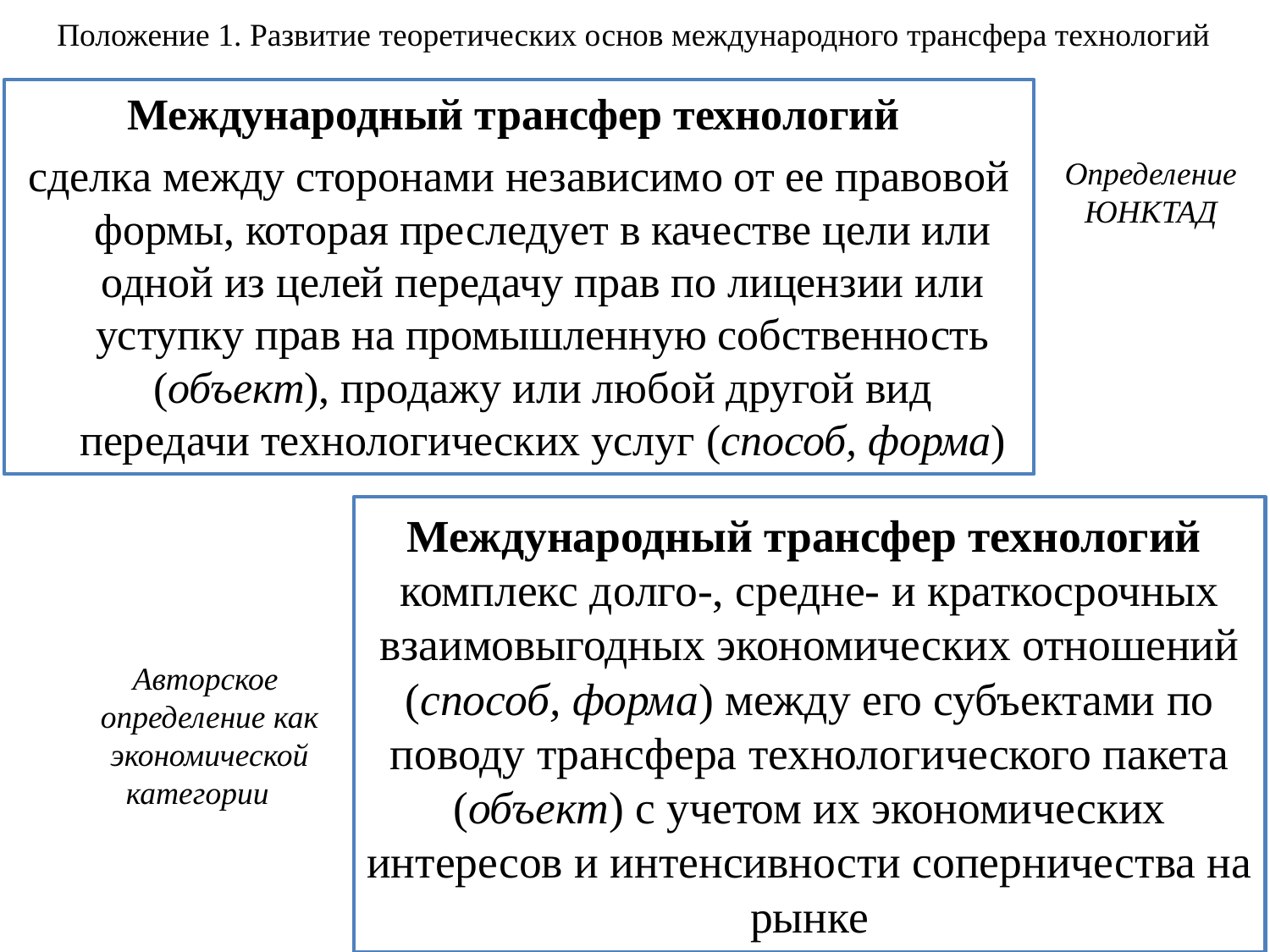

Положение 1. Развитие теоретических основ международного трансфера технологий
Международный трансфер технологий
сделка между сторонами независимо от ее правовой формы, которая преследует в качестве цели или одной из целей передачу прав по лицензии или уступку прав на промышленную собственность (объект), продажу или любой другой вид передачи технологических услуг (способ, форма)
Определение ЮНКТАД
# Международный трансфер технологий  комплекс долго-, средне- и краткосрочных взаимовыгодных экономических отношений (способ, форма) между его субъектами по поводу трансфера технологического пакета (объект) с учетом их экономических интересов и интенсивности соперничества на рынке
Авторское
определение как экономической категории
7